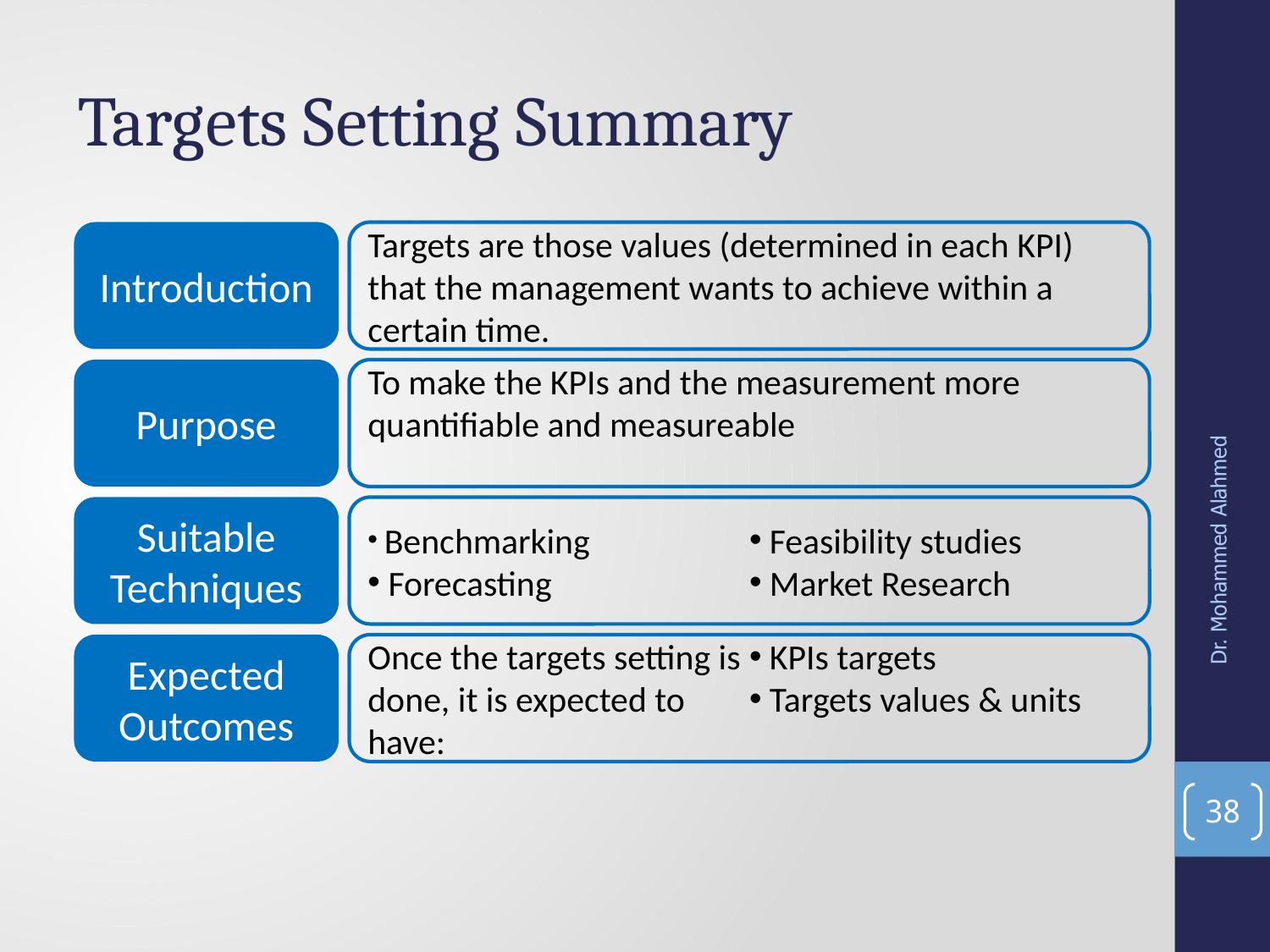

# Targets Setting Summary
Introduction
Targets are those values (determined in each KPI) that the management wants to achieve within a certain time.
Purpose
To make the KPIs and the measurement more quantifiable and measureable

Suitable Techniques
 Benchmarking
 Forecasting
 Feasibility studies
 Market Research
Dr. Mohammed Alahmed
Expected Outcomes
Once the targets setting is done, it is expected to have:
 KPIs targets
 Targets values & units
38